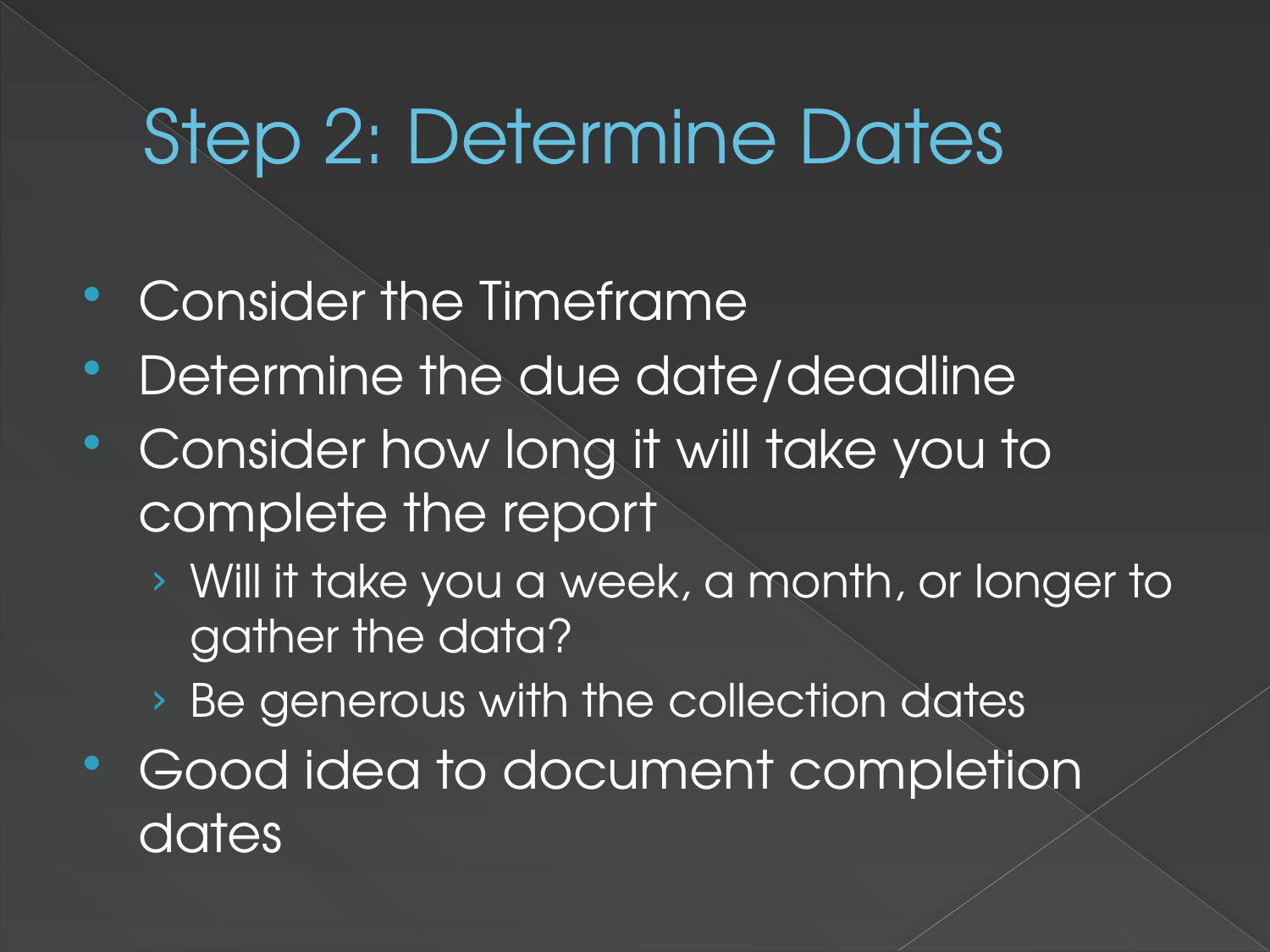

# Step 2: Determine Dates
Consider the Timeframe
Determine the due date/deadline
Consider how long it will take you to complete the report
Will it take you a week, a month, or longer to gather the data?
Be generous with the collection dates
Good idea to document completion dates